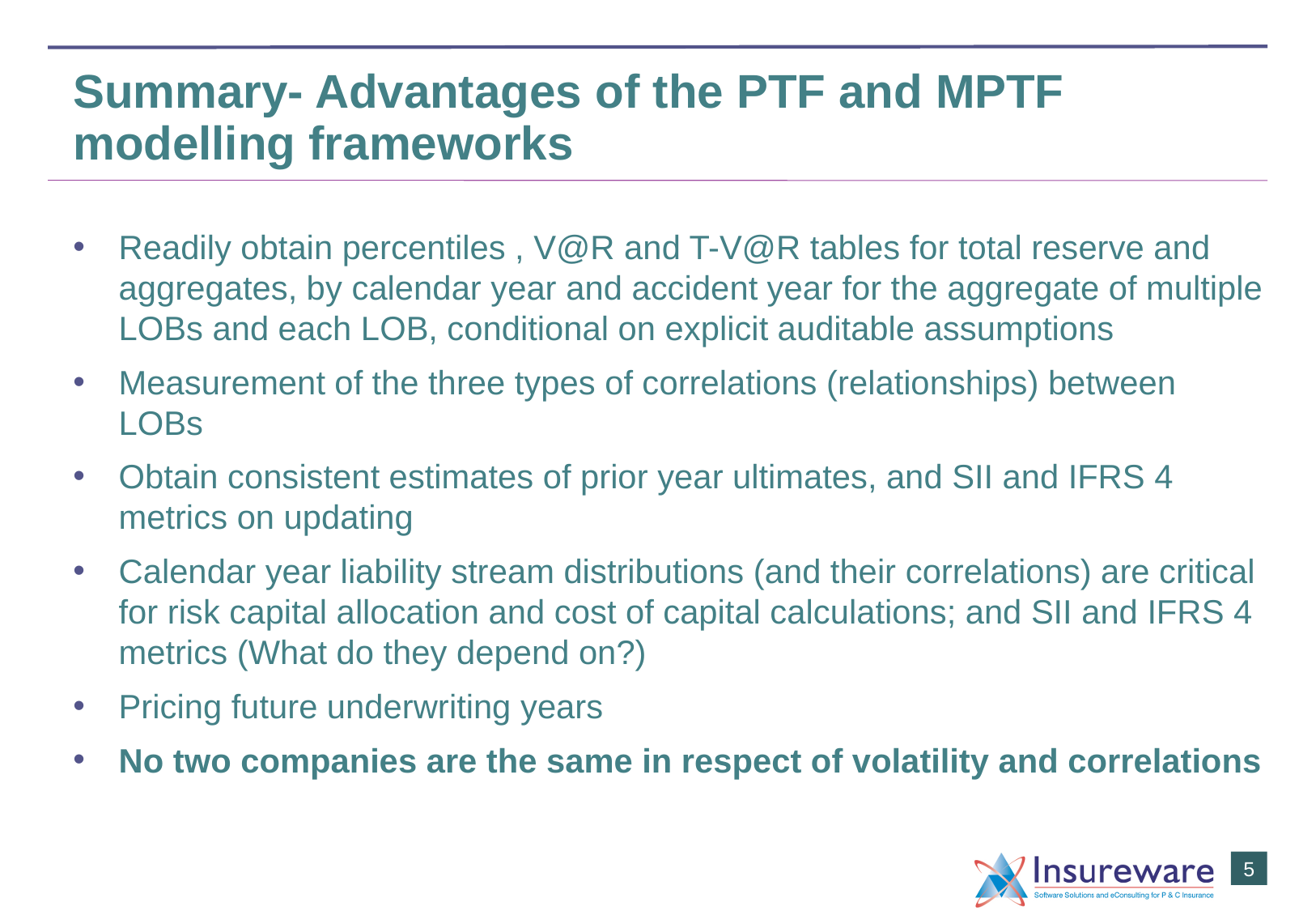

# Summary- Advantages of the PTF and MPTF modelling frameworks
Readily obtain percentiles , V@R and T-V@R tables for total reserve and aggregates, by calendar year and accident year for the aggregate of multiple LOBs and each LOB, conditional on explicit auditable assumptions
Measurement of the three types of correlations (relationships) between LOBs
Obtain consistent estimates of prior year ultimates, and SII and IFRS 4 metrics on updating
Calendar year liability stream distributions (and their correlations) are critical for risk capital allocation and cost of capital calculations; and SII and IFRS 4 metrics (What do they depend on?)
Pricing future underwriting years
No two companies are the same in respect of volatility and correlations

5